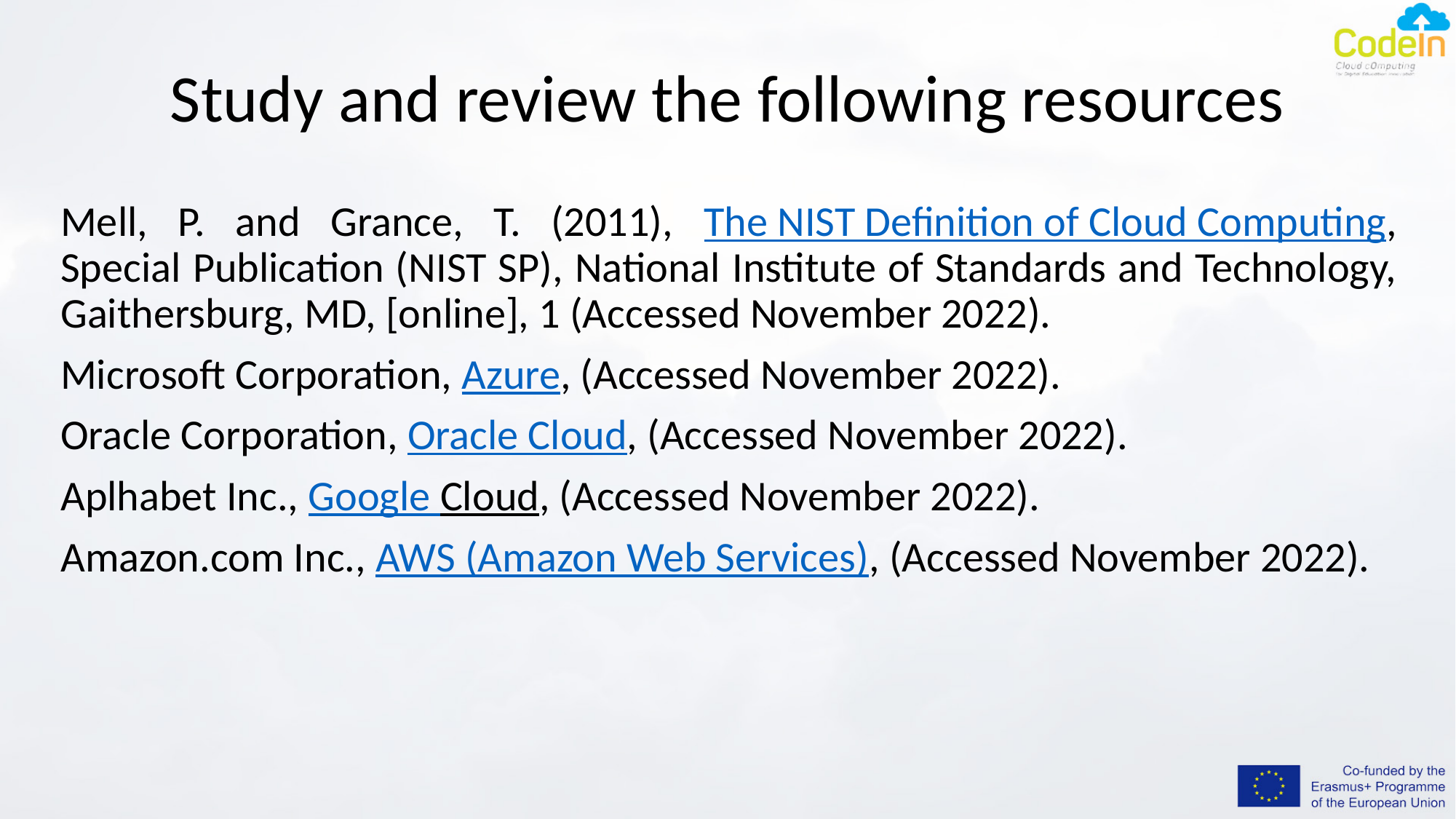

# Study and review the following resources
Mell, P. and Grance, T. (2011), The NIST Definition of Cloud Computing, Special Publication (NIST SP), National Institute of Standards and Technology, Gaithersburg, MD, [online], 1 (Accessed November 2022).
Microsoft Corporation, Azure, (Accessed November 2022).
Oracle Corporation, Oracle Cloud, (Accessed November 2022).
Aplhabet Inc., Google Cloud, (Accessed November 2022).
Amazon.com Inc., AWS (Amazon Web Services), (Accessed November 2022).